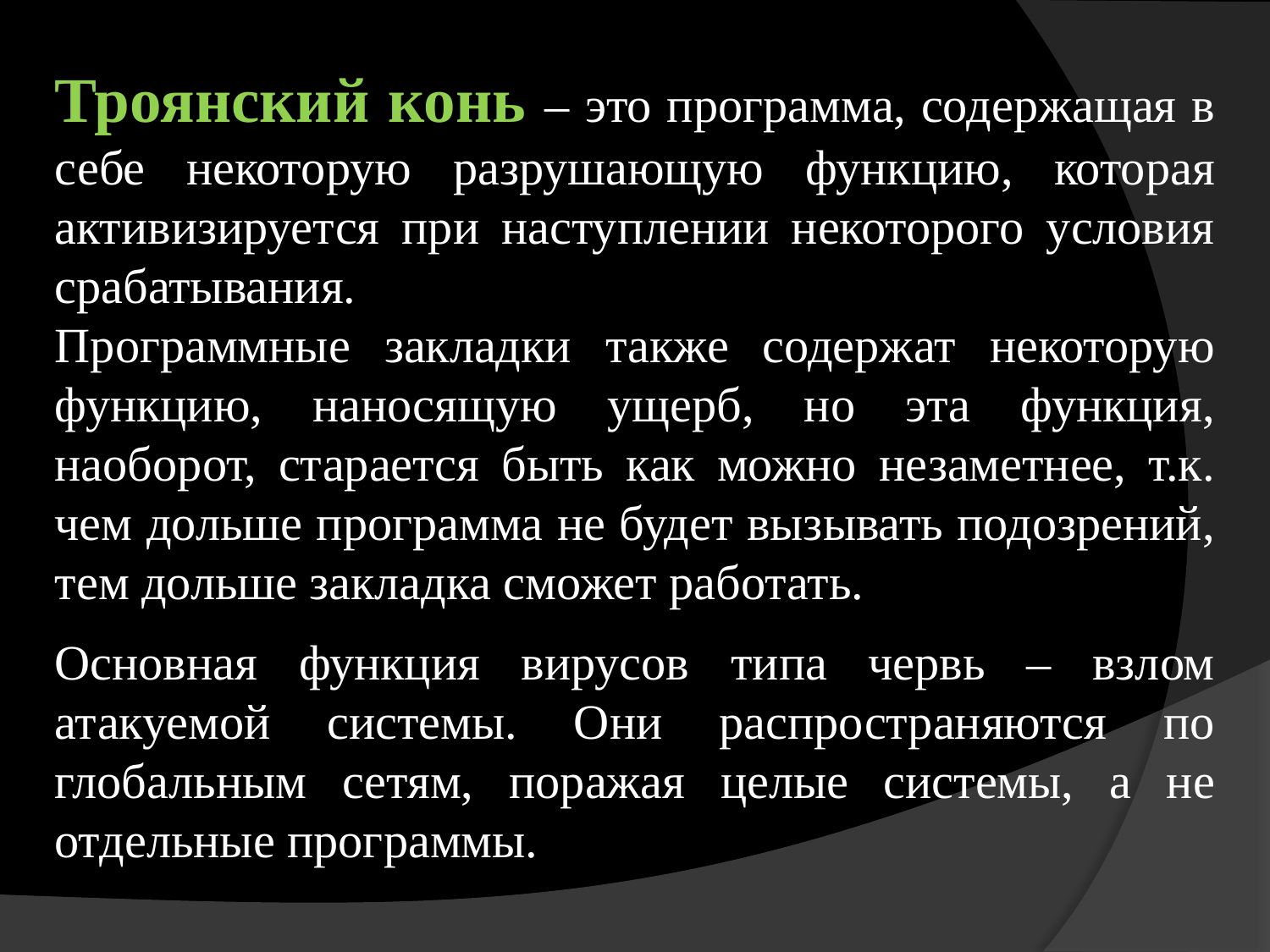

Троянский конь – это программа, содержащая в себе некоторую разрушающую функцию, которая активизируется при наступлении некоторого условия срабатывания.
Программные закладки также содержат некоторую функцию, наносящую ущерб, но эта функция, наоборот, старается быть как можно незаметнее, т.к. чем дольше программа не будет вызывать подозрений, тем дольше закладка сможет работать.
Основная функция вирусов типа червь – взлом атакуемой системы. Они распространяются по глобальным сетям, поражая целые системы, а не отдельные программы.